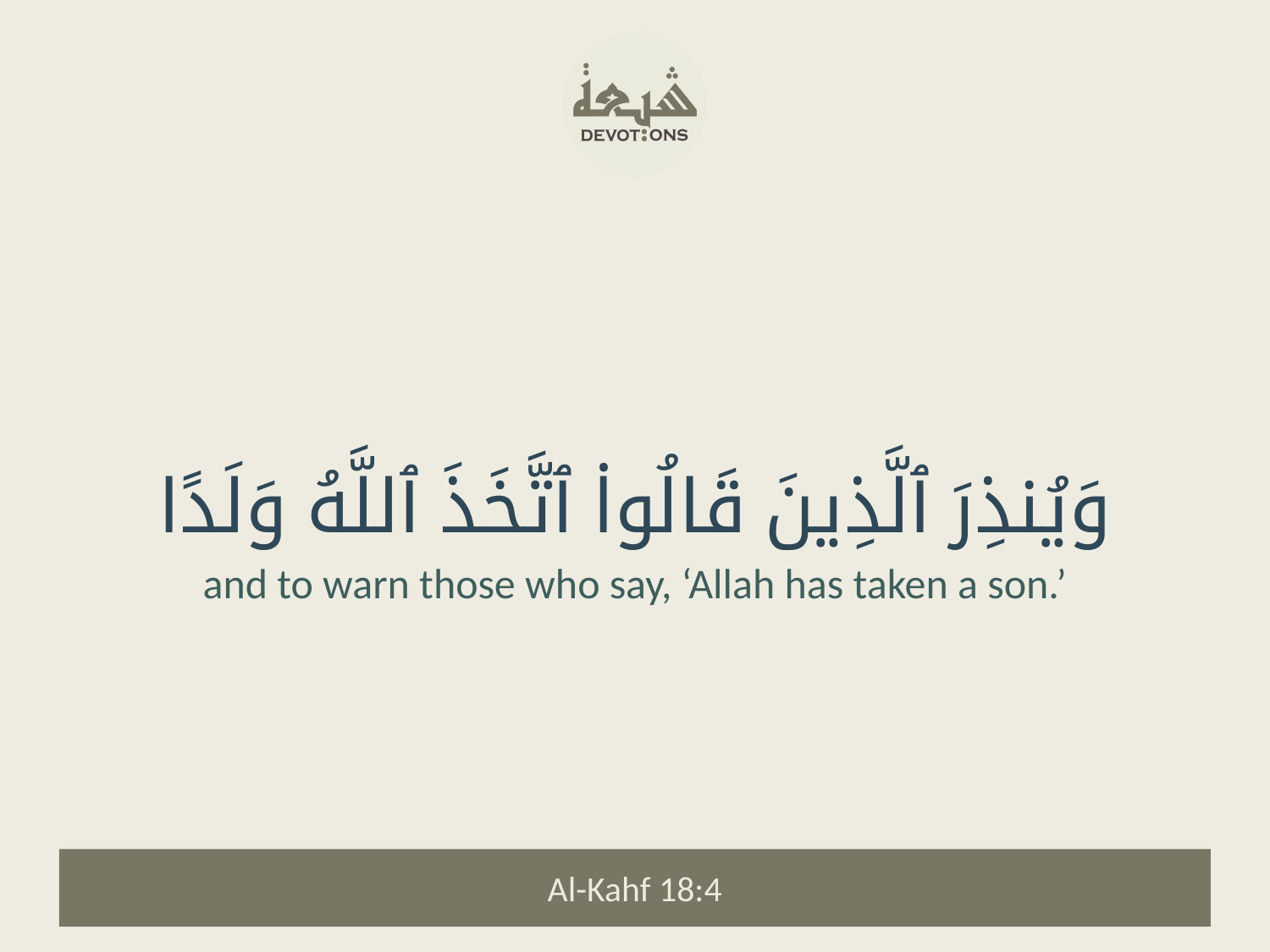

وَيُنذِرَ ٱلَّذِينَ قَالُوا۟ ٱتَّخَذَ ٱللَّهُ وَلَدًا
and to warn those who say, ‘Allah has taken a son.’
Al-Kahf 18:4